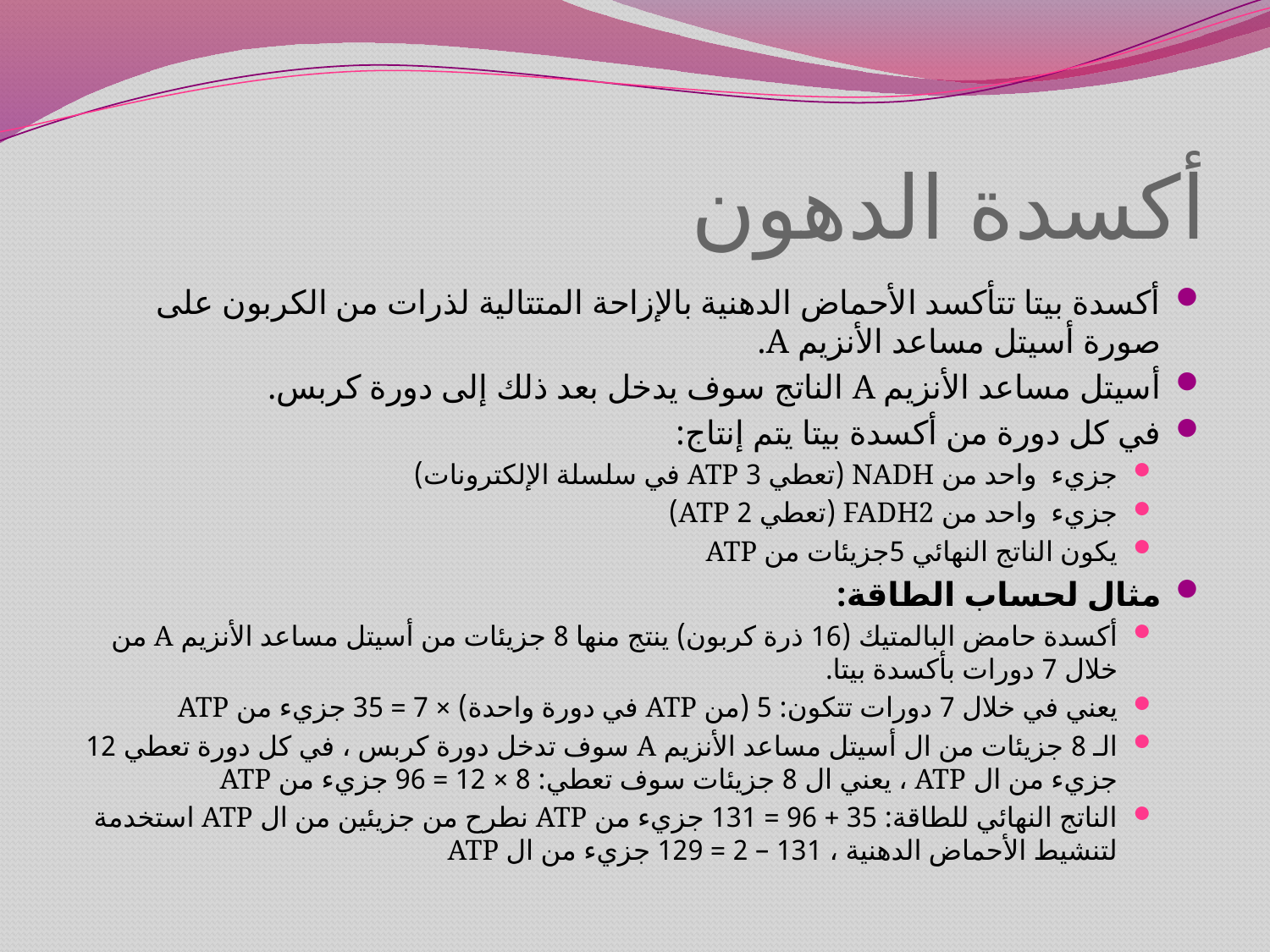

# أكسدة الدهون
أكسدة بيتا تتأكسد الأحماض الدهنية بالإزاحة المتتالية لذرات من الكربون على صورة أسيتل مساعد الأنزيم A.
أسيتل مساعد الأنزيم A الناتج سوف يدخل بعد ذلك إلى دورة كربس.
في كل دورة من أكسدة بيتا يتم إنتاج:
جزيء  واحد من NADH (تعطي 3 ATP في سلسلة الإلكترونات)
جزيء  واحد من FADH2 (تعطي 2 ATP)
يكون الناتج النهائي 5جزيئات من ATP
مثال لحساب الطاقة:
أكسدة حامض البالمتيك (16 ذرة كربون) ينتج منها 8 جزيئات من أسيتل مساعد الأنزيم A من خلال 7 دورات بأكسدة بيتا.
يعني في خلال 7 دورات تتكون: 5 (من ATP في دورة واحدة) × 7 = 35 جزيء من ATP
الـ 8 جزيئات من ال أسيتل مساعد الأنزيم A سوف تدخل دورة كربس ، في كل دورة تعطي 12 جزيء من ال ATP ، يعني ال 8 جزيئات سوف تعطي: 8 × 12 = 96 جزيء من ATP
الناتج النهائي للطاقة: 35 + 96 = 131 جزيء من ATP نطرح من جزيئين من ال ATP استخدمة لتنشيط الأحماض الدهنية ، 131 – 2 = 129 جزيء من ال ATP